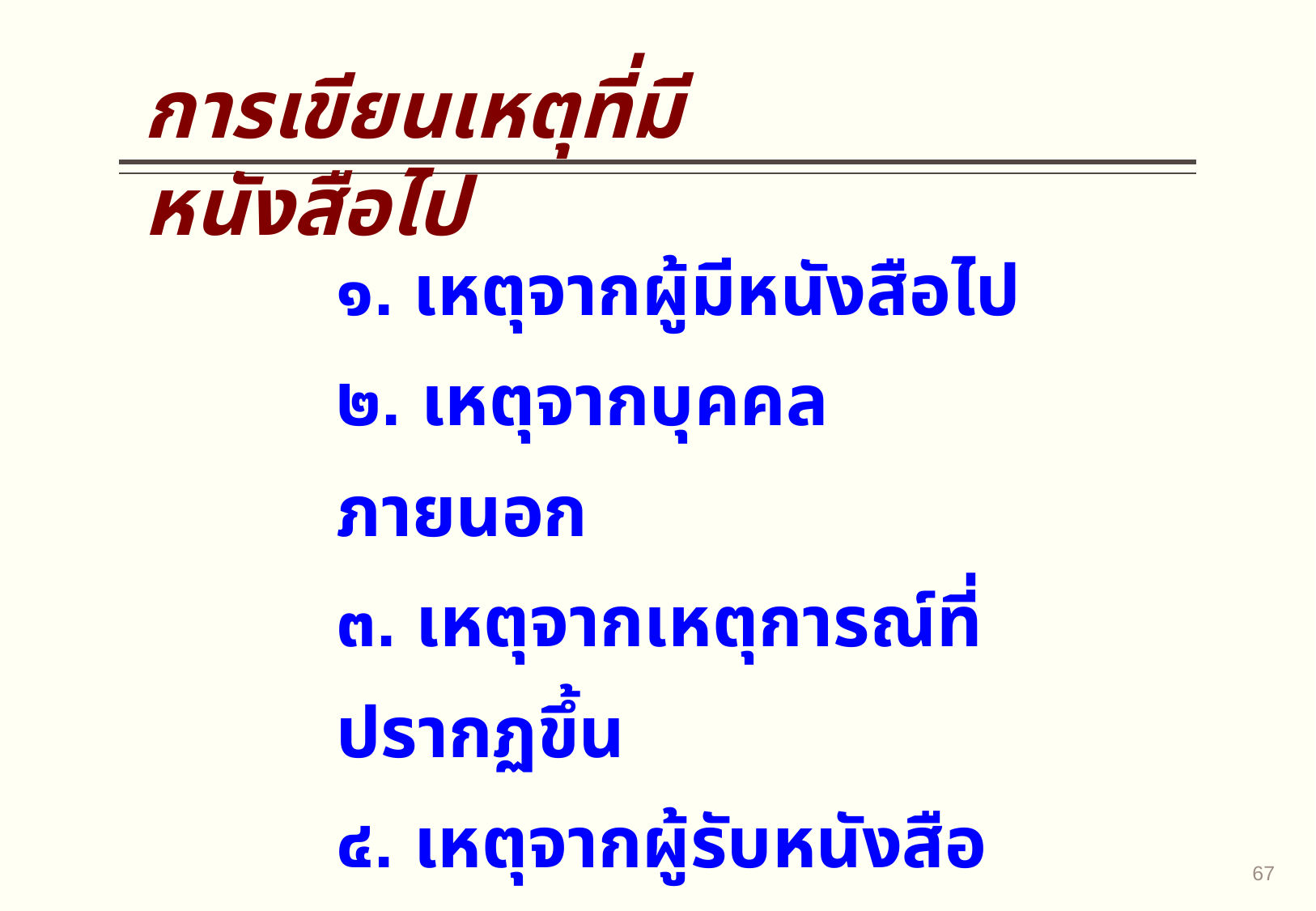

การเขียนเหตุที่มีหนังสือไป
๑. เหตุจากผู้มีหนังสือไป
๒. เหตุจากบุคคลภายนอก
๓. เหตุจากเหตุการณ์ที่ปรากฏขึ้น
๔. เหตุจากผู้รับหนังสือ
67